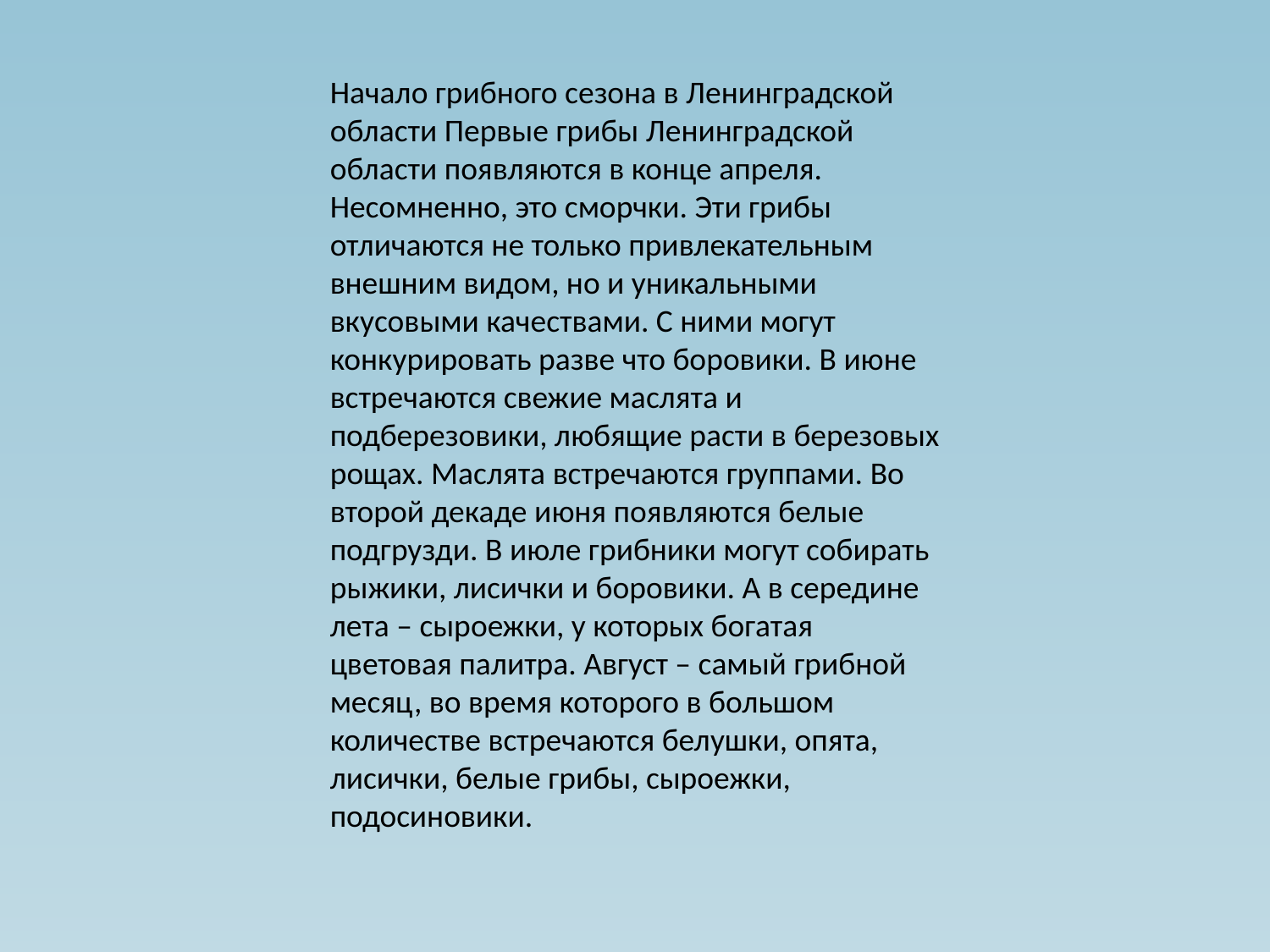

Начало грибного сезона в Ленинградской области Первые грибы Ленинградской области появляются в конце апреля. Несомненно, это сморчки. Эти грибы отличаются не только привлекательным внешним видом, но и уникальными вкусовыми качествами. С ними могут конкурировать разве что боровики. В июне встречаются свежие маслята и подберезовики, любящие расти в березовых рощах. Маслята встречаются группами. Во второй декаде июня появляются белые подгрузди. В июле грибники могут собирать рыжики, лисички и боровики. А в середине лета – сыроежки, у которых богатая цветовая палитра. Август – самый грибной месяц, во время которого в большом количестве встречаются белушки, опята, лисички, белые грибы, сыроежки, подосиновики.